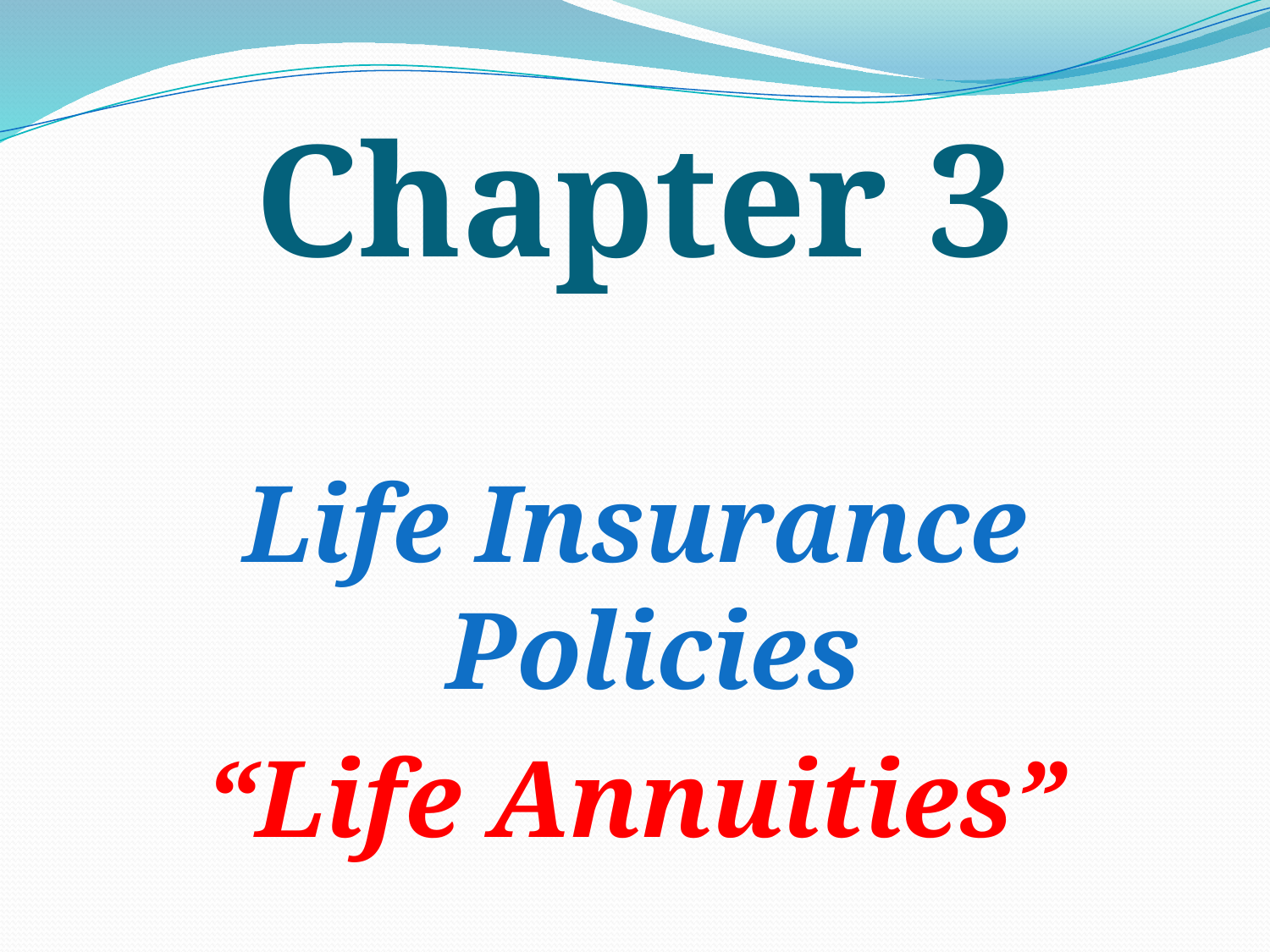

Chapter 3

Life Insurance Policies
“Life Annuities”
#